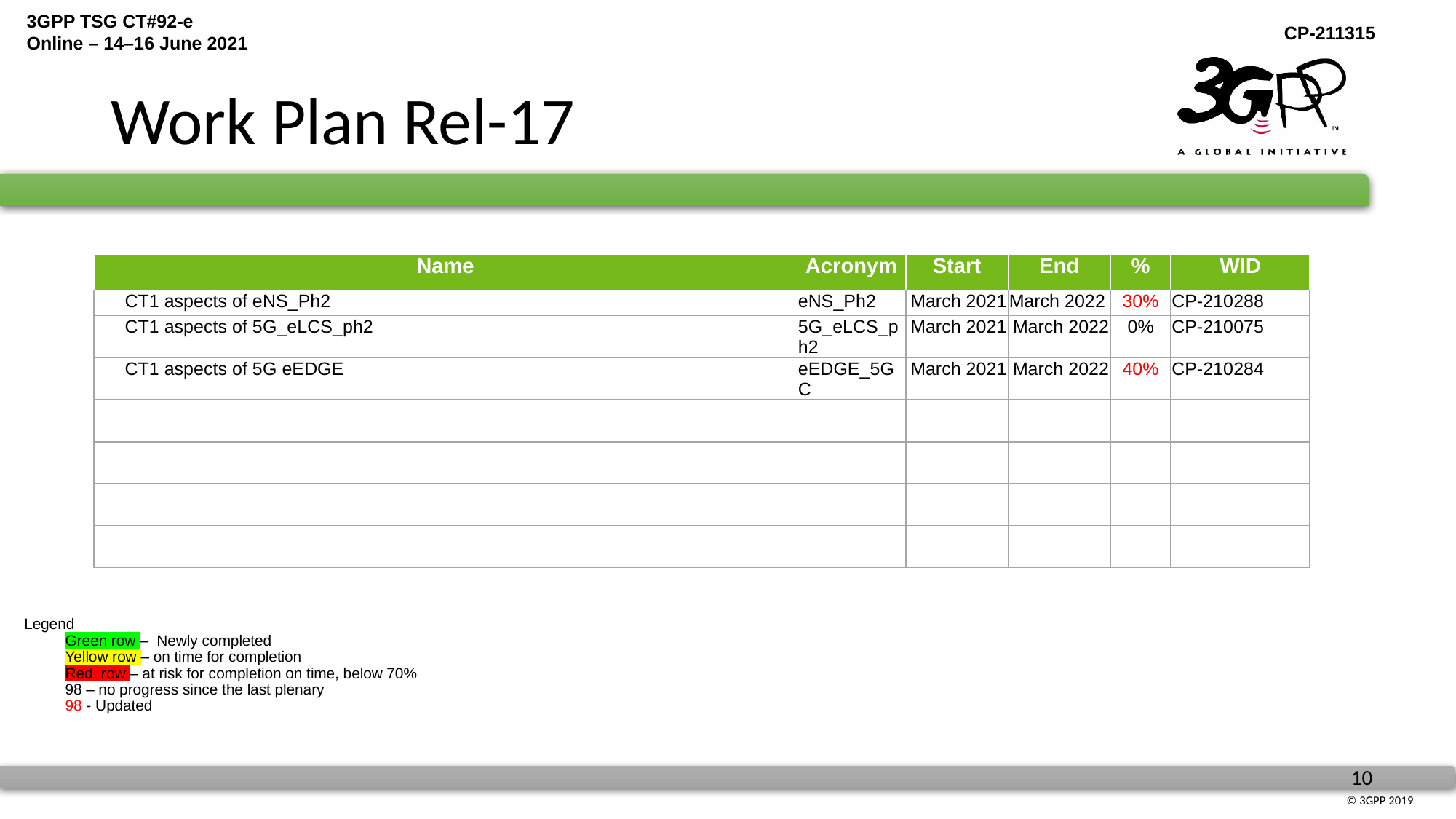

# Work Plan Rel-17
| Name | Acronym | Start | End | % | WID |
| --- | --- | --- | --- | --- | --- |
| CT1 aspects of eNS\_Ph2 | eNS\_Ph2 | March 2021 | March 2022 | 30% | CP-210288 |
| CT1 aspects of 5G\_eLCS\_ph2 | 5G\_eLCS\_ph2 | March 2021 | March 2022 | 0% | CP-210075 |
| CT1 aspects of 5G eEDGE | eEDGE\_5GC | March 2021 | March 2022 | 40% | CP-210284 |
|  |  |  |  |  |  |
|  |  |  |  |  |  |
|  |  |  |  |  |  |
|  |  |  |  |  |  |
Legend
Green row –  Newly completed
	Yellow row – on time for completion
Red  row – at risk for completion on time, below 70%
	98 – no progress since the last plenary
	98 - Updated